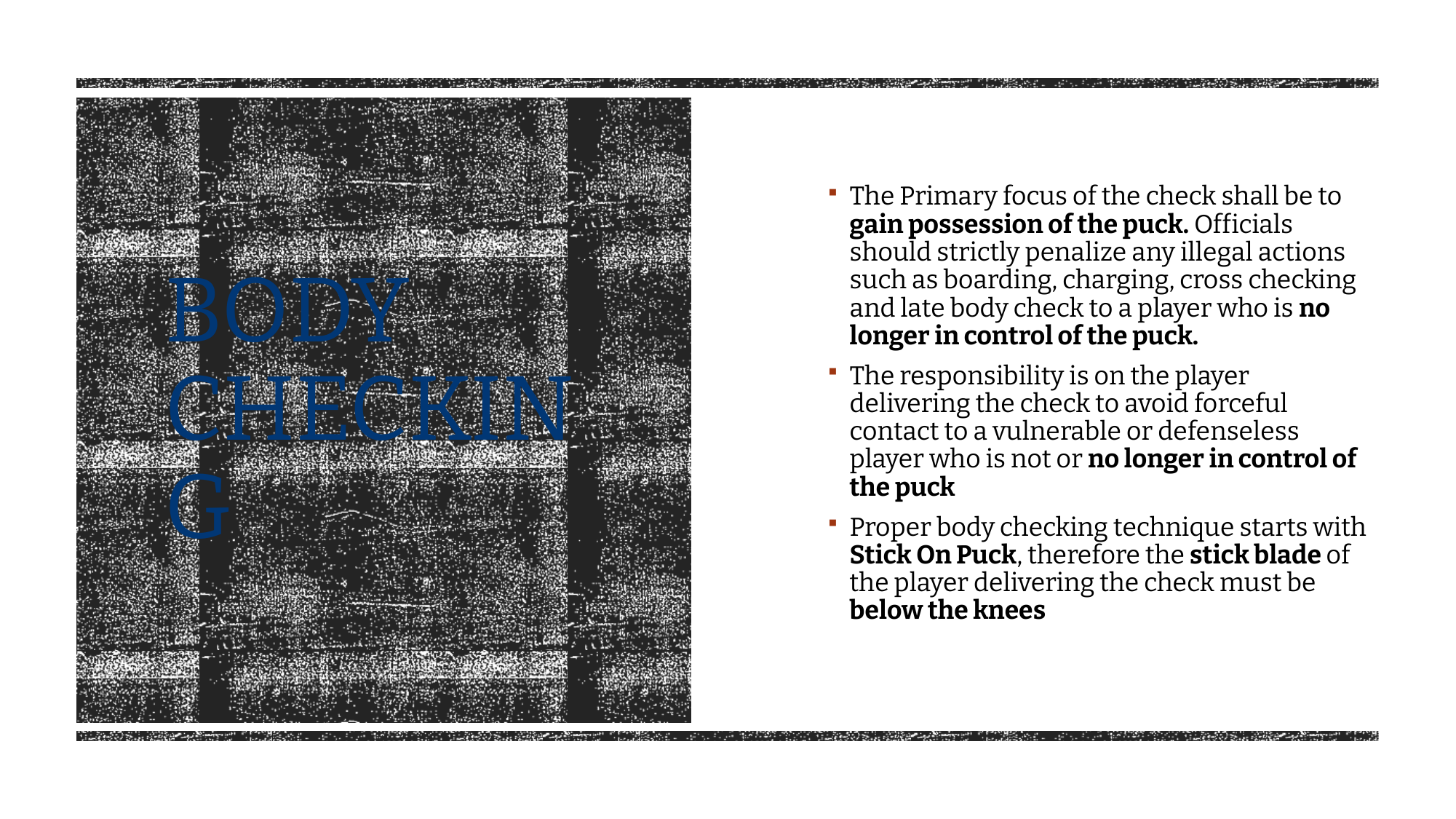

The Primary focus of the check shall be to gain possession of the puck. Officials should strictly penalize any illegal actions such as boarding, charging, cross checking and late body check to a player who is no longer in control of the puck.
The responsibility is on the player delivering the check to avoid forceful contact to a vulnerable or defenseless player who is not or no longer in control of the puck
Proper body checking technique starts with Stick On Puck, therefore the stick blade of the player delivering the check must be below the knees
# Body Checking